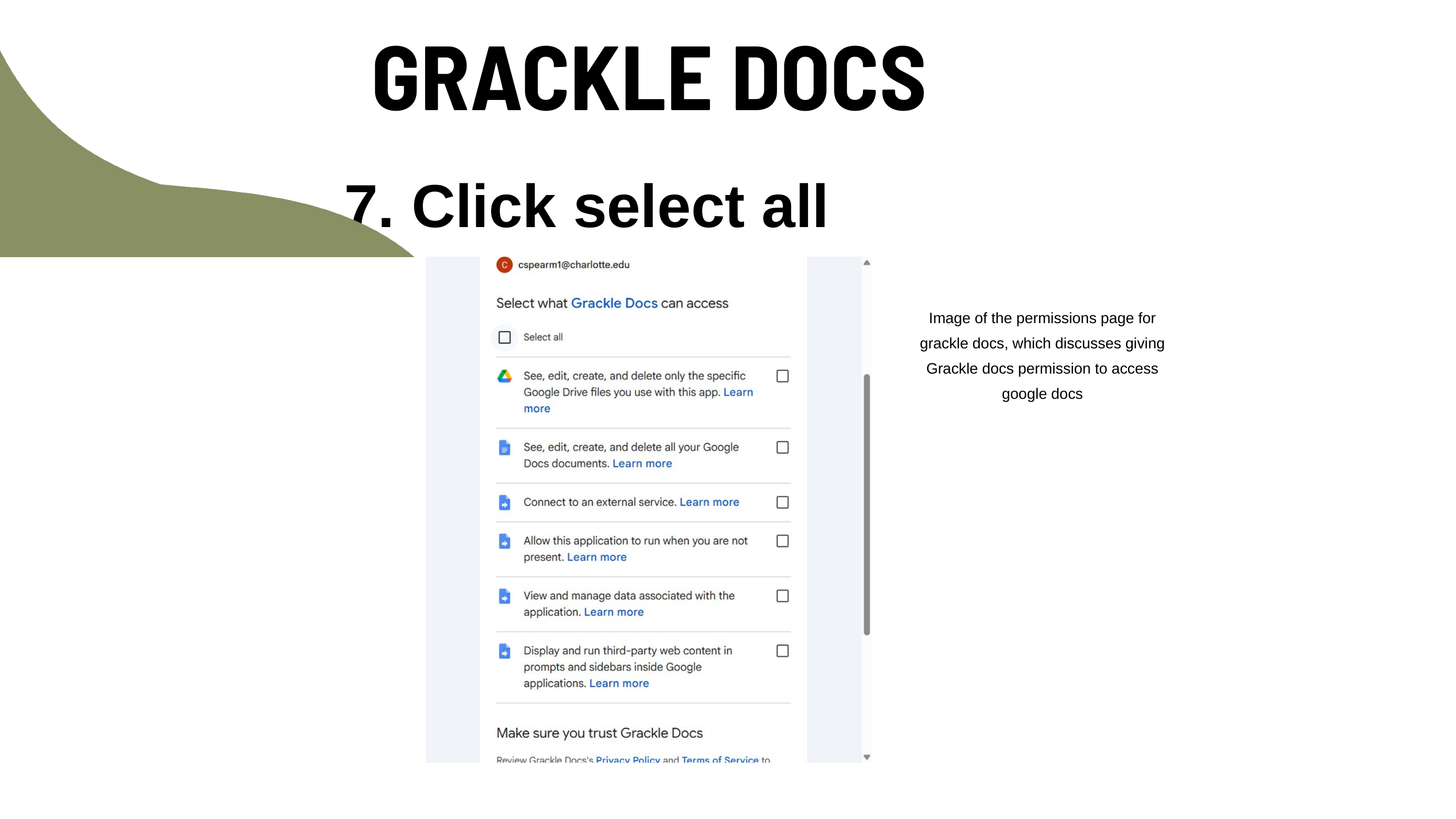

GRACKLE DOCS
7. Click select all

Image of the permissions page for grackle docs, which discusses giving Grackle docs permission to access google docs